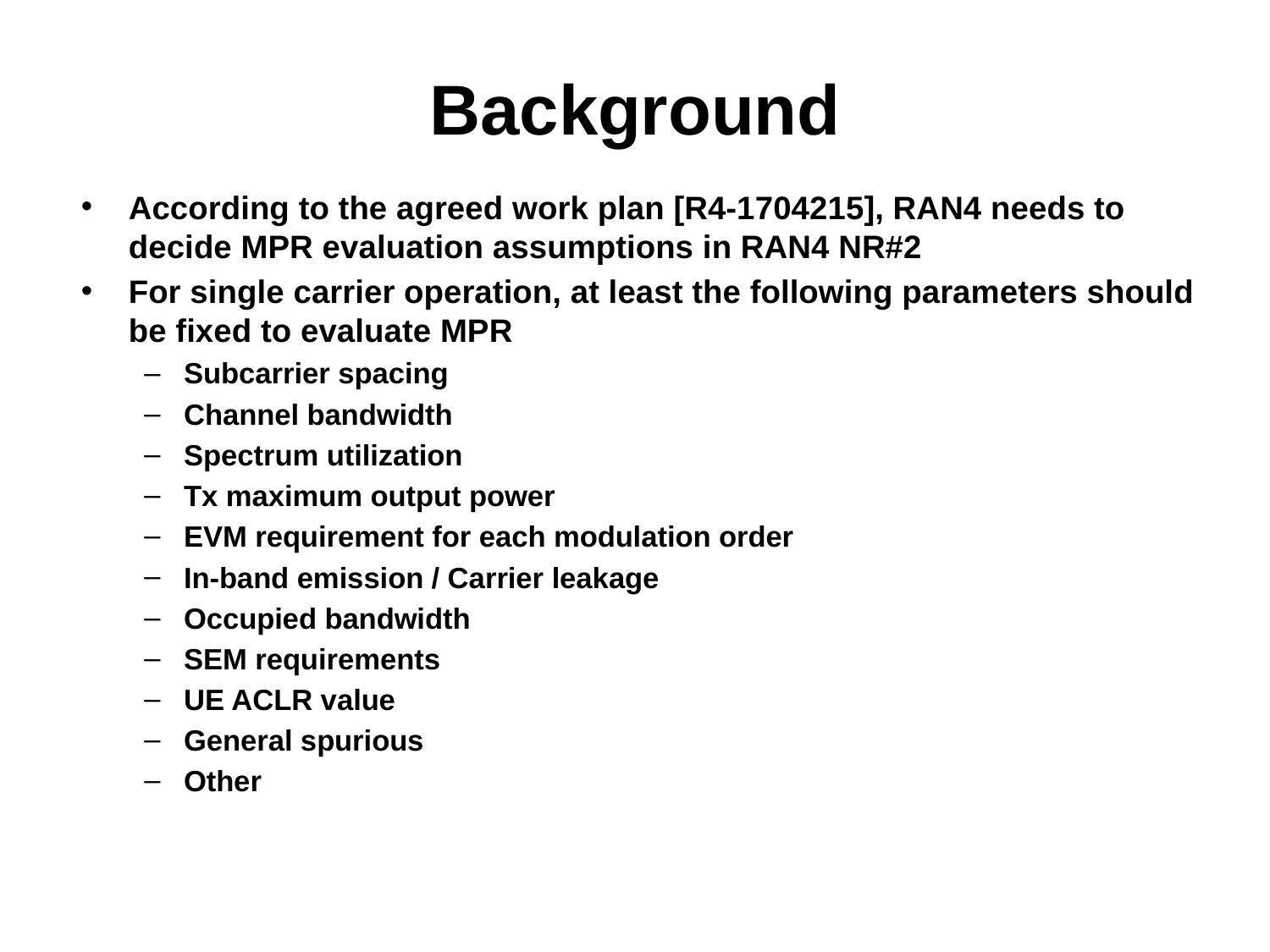

# Background
According to the agreed work plan [R4-1704215], RAN4 needs to decide MPR evaluation assumptions in RAN4 NR#2
For single carrier operation, at least the following parameters should be fixed to evaluate MPR
Subcarrier spacing
Channel bandwidth
Spectrum utilization
Tx maximum output power
EVM requirement for each modulation order
In-band emission / Carrier leakage
Occupied bandwidth
SEM requirements
UE ACLR value
General spurious
Other